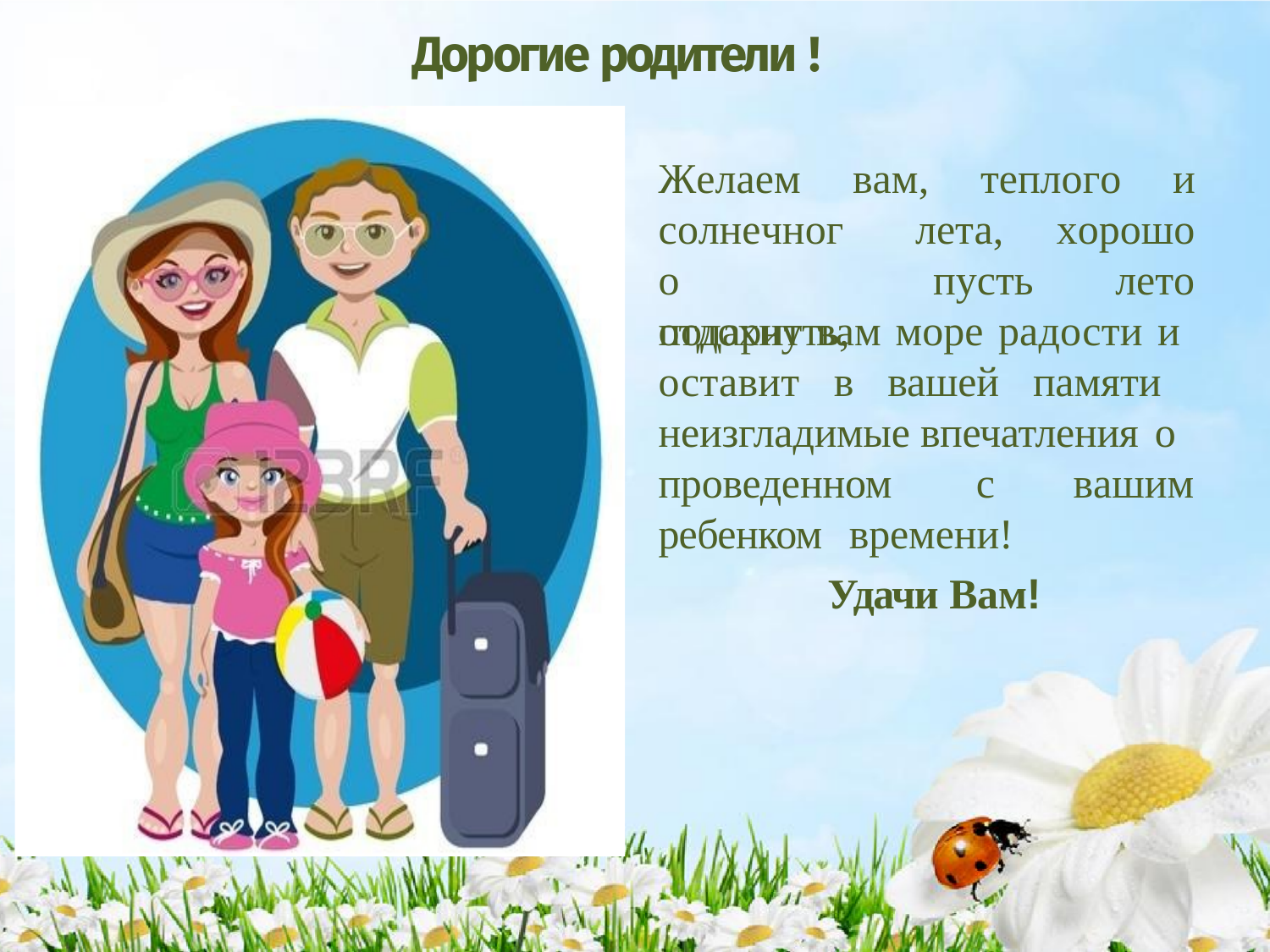

# Дорогие родители !

!
Желаем	вам,	теплого	и
солнечного  отдохнуть,
лета,  пусть
хорошо
лето
подарит вам море радости и  оставит в вашей памяти  неизгладимые впечатления о
проведенном	с
ребенком	времени!
Удачи Вам!
вашим